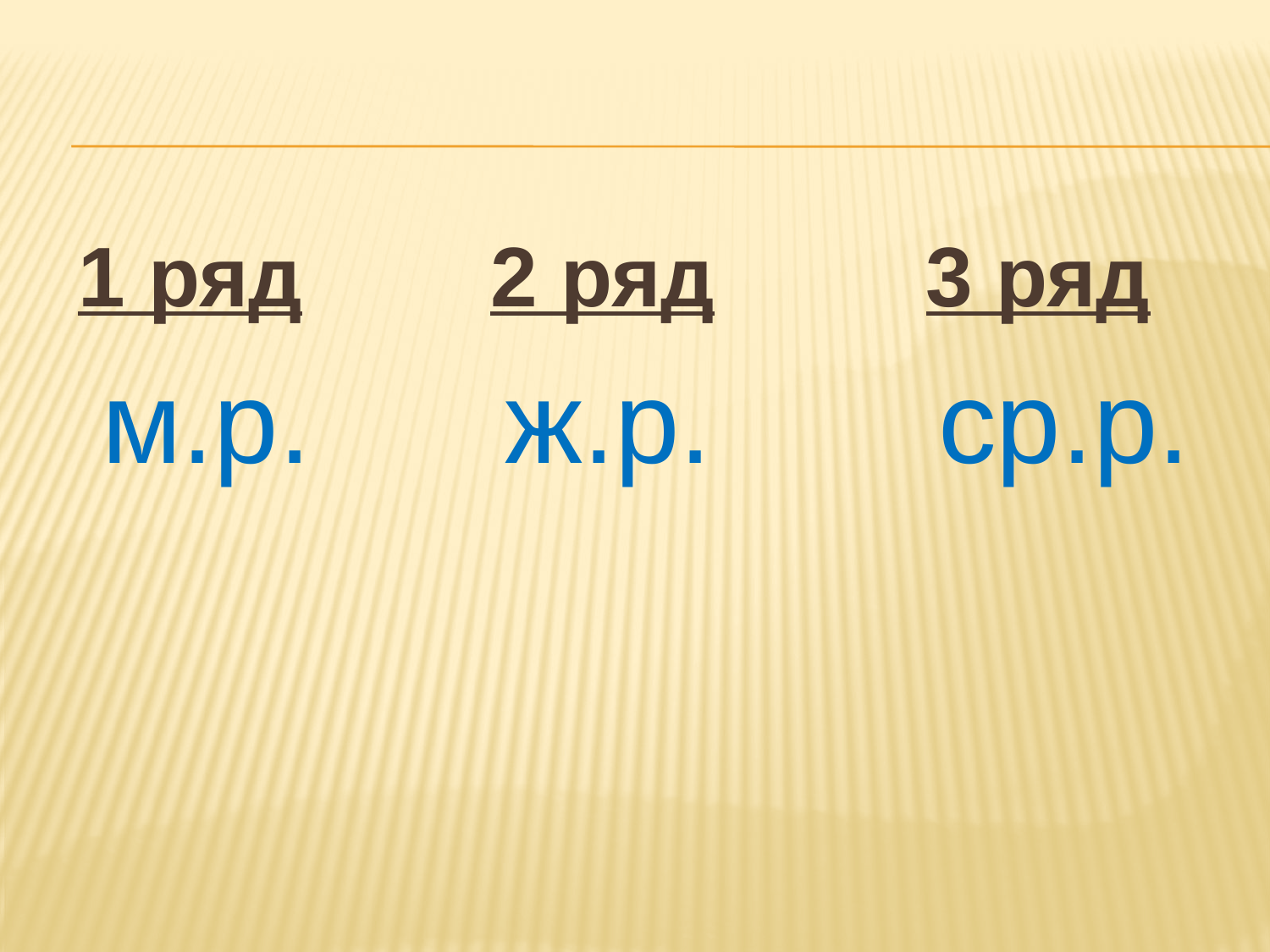

1 ряд        2 ряд         3 ряд
  м.р.      ж.р.       ср.р.